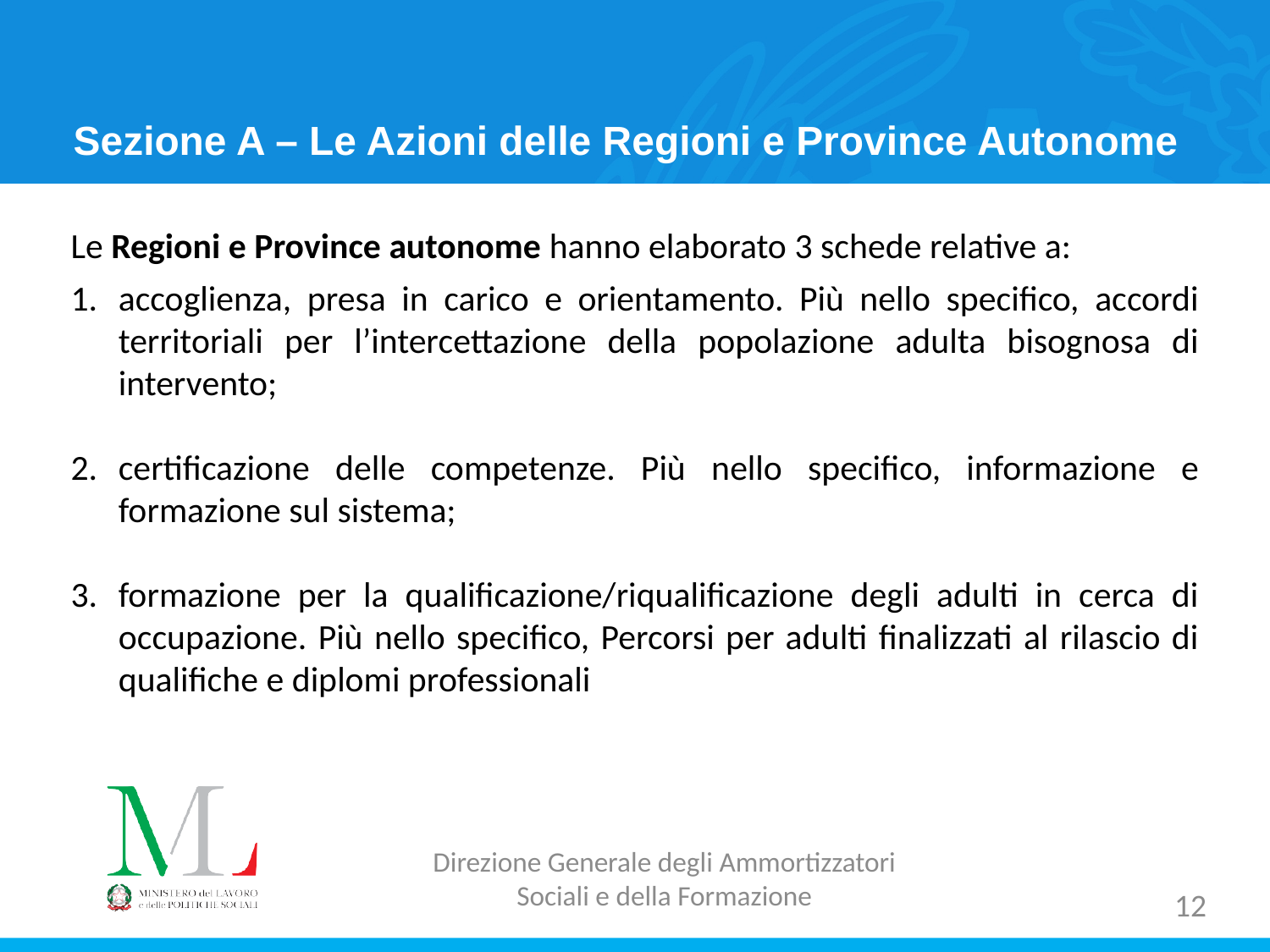

# Sezione A – Le Azioni delle Regioni e Province Autonome
Le Regioni e Province autonome hanno elaborato 3 schede relative a:
accoglienza, presa in carico e orientamento. Più nello specifico, accordi territoriali per l’intercettazione della popolazione adulta bisognosa di intervento;

certificazione delle competenze. Più nello specifico, informazione e formazione sul sistema;

formazione per la qualificazione/riqualificazione degli adulti in cerca di occupazione. Più nello specifico, Percorsi per adulti finalizzati al rilascio di qualifiche e diplomi professionali

Direzione Generale degli Ammortizzatori Sociali e della Formazione
12